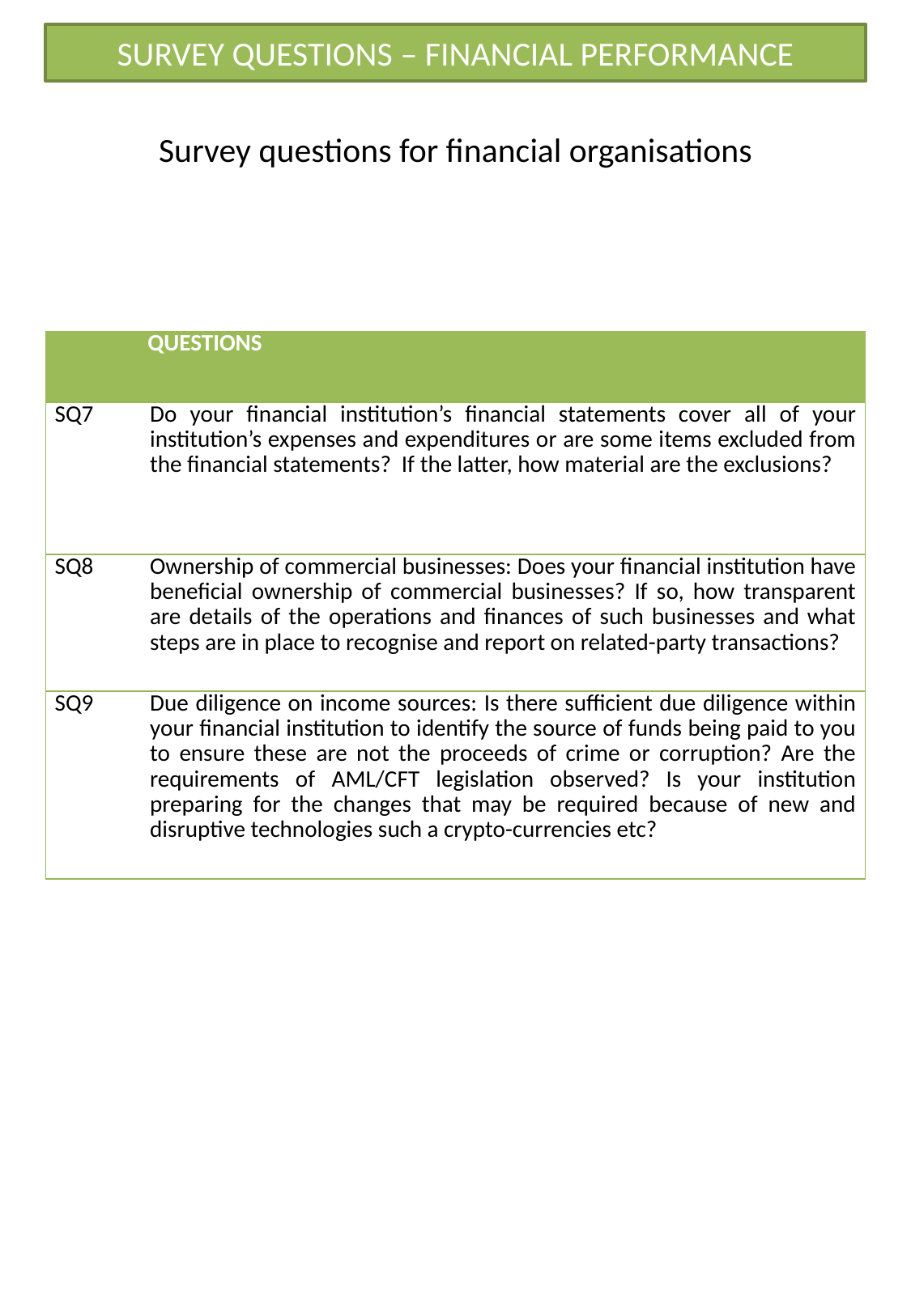

SURVEY QUESTIONS – FINANCIAL PERFORMANCE
# Survey questions for financial organisations
|  | QUESTIONS |
| --- | --- |
| SQ7 | Do your financial institution’s financial statements cover all of your institution’s expenses and expenditures or are some items excluded from the financial statements? If the latter, how material are the exclusions? |
| SQ8 | Ownership of commercial businesses: Does your financial institution have beneficial ownership of commercial businesses? If so, how transparent are details of the operations and finances of such businesses and what steps are in place to recognise and report on related-party transactions? |
| SQ9 | Due diligence on income sources: Is there sufficient due diligence within your financial institution to identify the source of funds being paid to you to ensure these are not the proceeds of crime or corruption? Are the requirements of AML/CFT legislation observed? Is your institution preparing for the changes that may be required because of new and disruptive technologies such a crypto-currencies etc? |